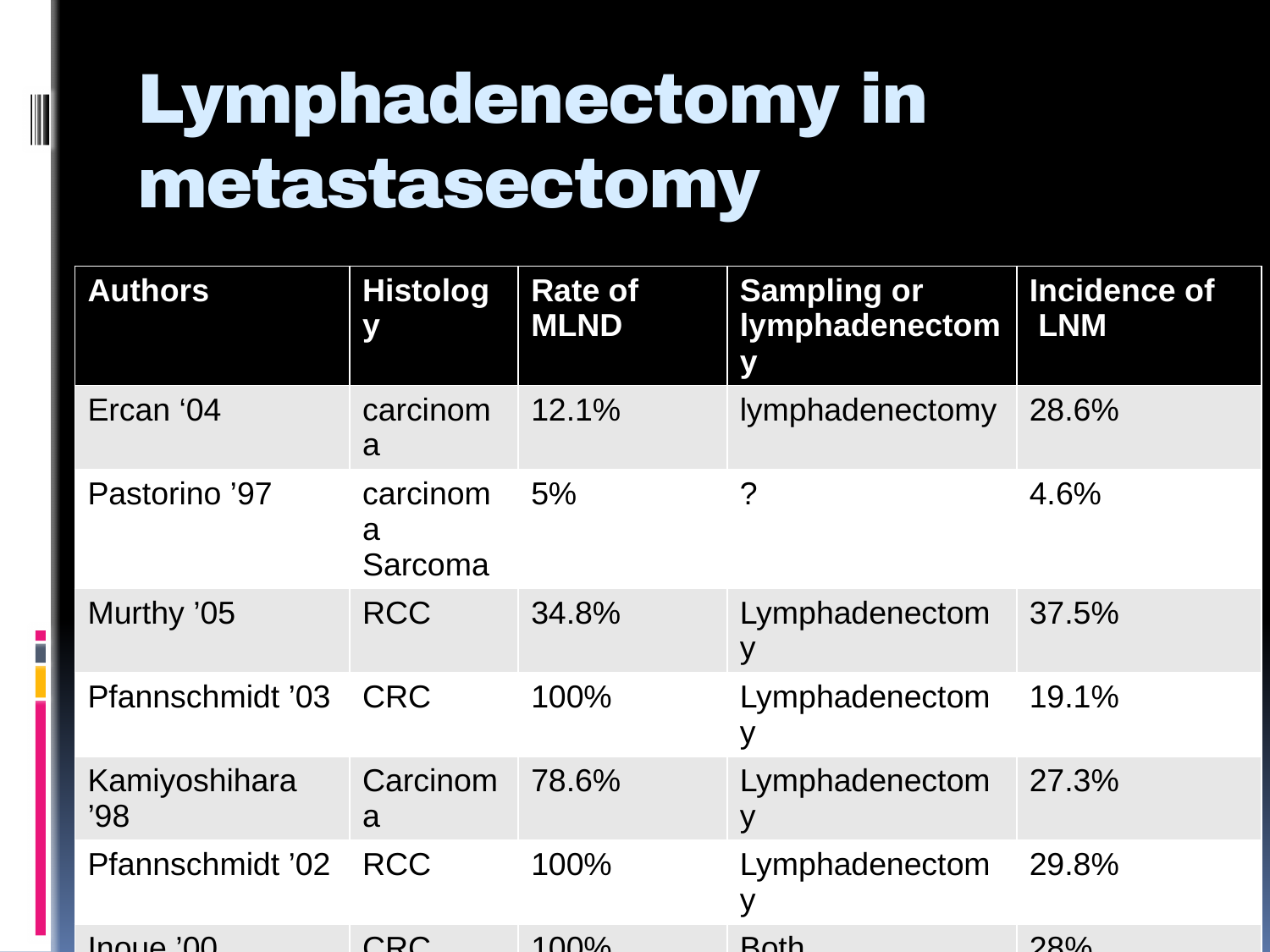

# Lymphadenectomy in metastasectomy
| Authors | Histology | Rate of MLND | Sampling or lymphadenectomy | Incidence of LNM |
| --- | --- | --- | --- | --- |
| Ercan ‘04 | carcinoma | 12.1% | lymphadenectomy | 28.6% |
| Pastorino ’97 | carcinoma Sarcoma | 5% | ? | 4.6% |
| Murthy ’05 | RCC | 34.8% | Lymphadenectomy | 37.5% |
| Pfannschmidt ’03 | CRC | 100% | Lymphadenectomy | 19.1% |
| Kamiyoshihara ’98 | Carcinoma | 78.6% | Lymphadenectomy | 27.3% |
| Pfannschmidt ’02 | RCC | 100% | Lymphadenectomy | 29.8% |
| Inoue ’00 | CRC | 100% | Both | 28% |
| Saito ’02 | CRC | 83.6% | Both | 14.5% |
| Okumura ‘96 | CRC | 62.9% | Both | 15% |
| Loech ‘01 | carcinoma sarcoma | 100% | lymphadenectomy | 14.3% |
40